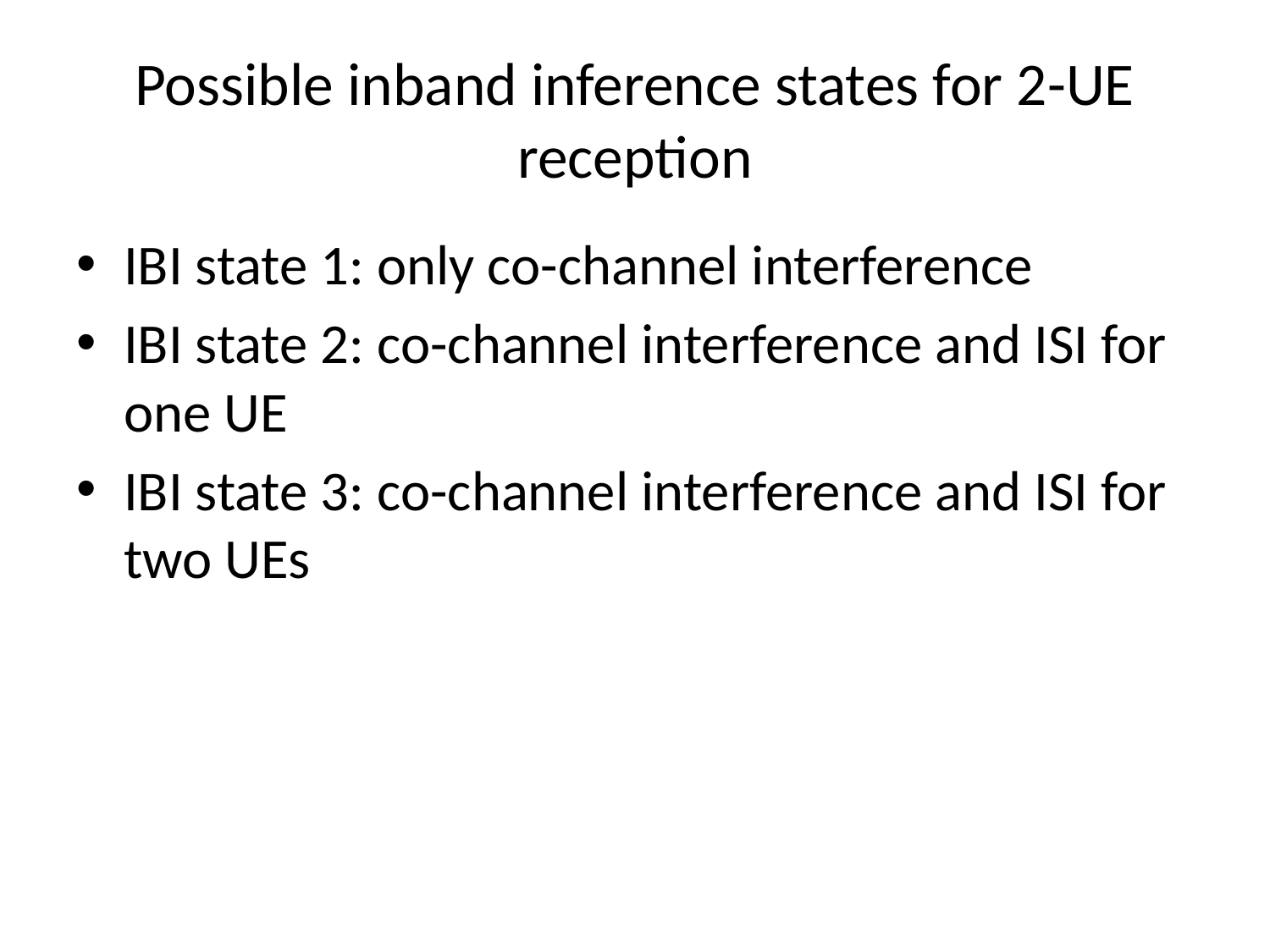

# Possible inband inference states for 2-UE reception
IBI state 1: only co-channel interference
IBI state 2: co-channel interference and ISI for one UE
IBI state 3: co-channel interference and ISI for two UEs